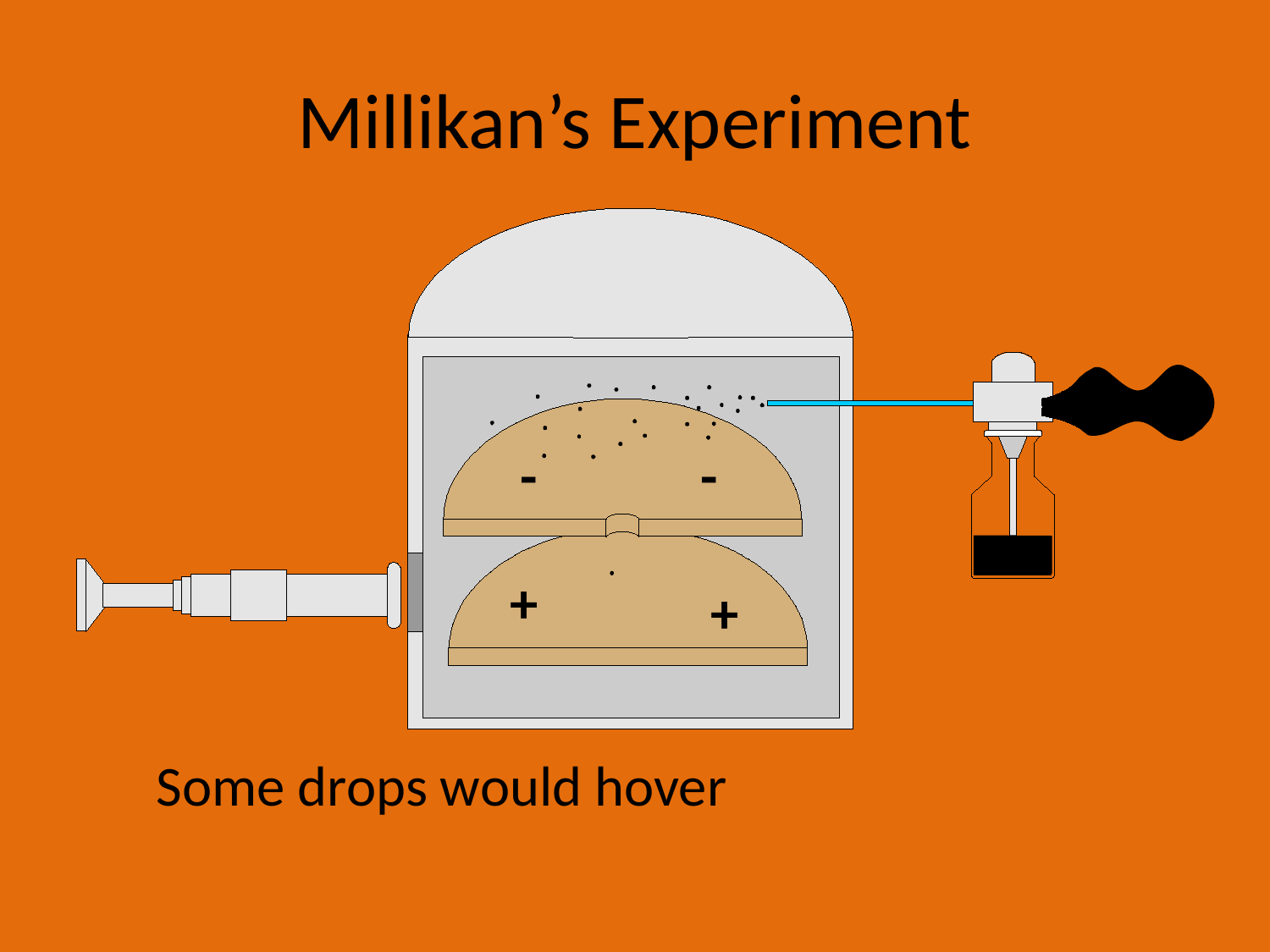

# Millikan’s Experiment

-
-

+

+

Some drops would hover